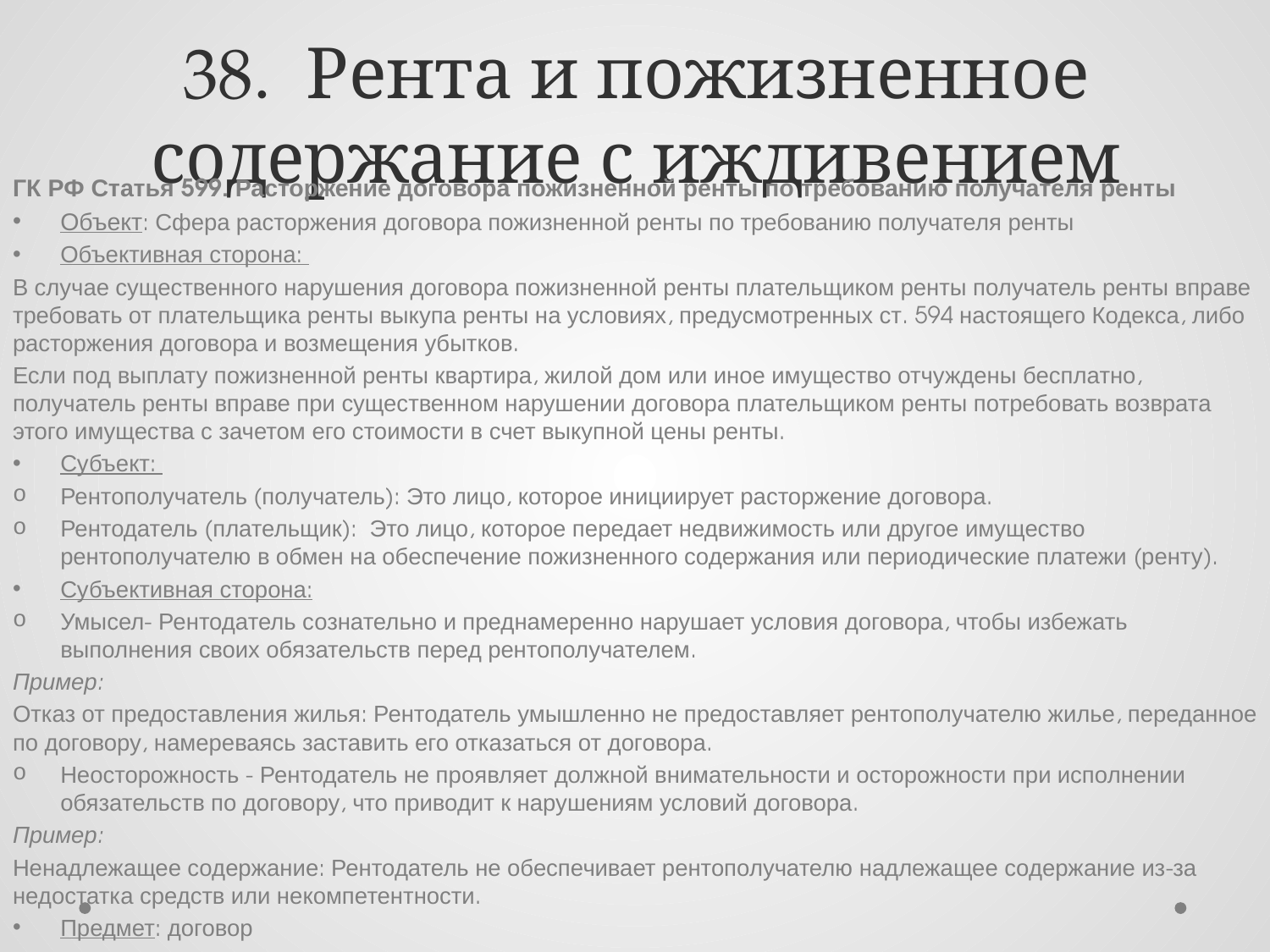

# 38.  Рента и пожизненное содержание с иждивением
ГК РФ Статья 599. Расторжение договора пожизненной ренты по требованию получателя ренты
Объект: Сфера расторжения договора пожизненной ренты по требованию получателя ренты
Объективная сторона:
В случае существенного нарушения договора пожизненной ренты плательщиком ренты получатель ренты вправе требовать от плательщика ренты выкупа ренты на условиях, предусмотренных ст. 594 настоящего Кодекса, либо расторжения договора и возмещения убытков.
Если под выплату пожизненной ренты квартира, жилой дом или иное имущество отчуждены бесплатно, получатель ренты вправе при существенном нарушении договора плательщиком ренты потребовать возврата этого имущества с зачетом его стоимости в счет выкупной цены ренты.
Субъект:
Рентополучатель (получатель): Это лицо, которое инициирует расторжение договора.
Рентодатель (плательщик):  Это лицо, которое передает недвижимость или другое имущество рентополучателю в обмен на обеспечение пожизненного содержания или периодические платежи (ренту).
Субъективная сторона:
Умысел- Рентодатель сознательно и преднамеренно нарушает условия договора, чтобы избежать выполнения своих обязательств перед рентополучателем.
Пример:
Отказ от предоставления жилья: Рентодатель умышленно не предоставляет рентополучателю жилье, переданное по договору, намереваясь заставить его отказаться от договора.
Неосторожность - Рентодатель не проявляет должной внимательности и осторожности при исполнении обязательств по договору, что приводит к нарушениям условий договора.
Пример:
Ненадлежащее содержание: Рентодатель не обеспечивает рентополучателю надлежащее содержание из-за недостатка средств или некомпетентности.
Предмет: договор